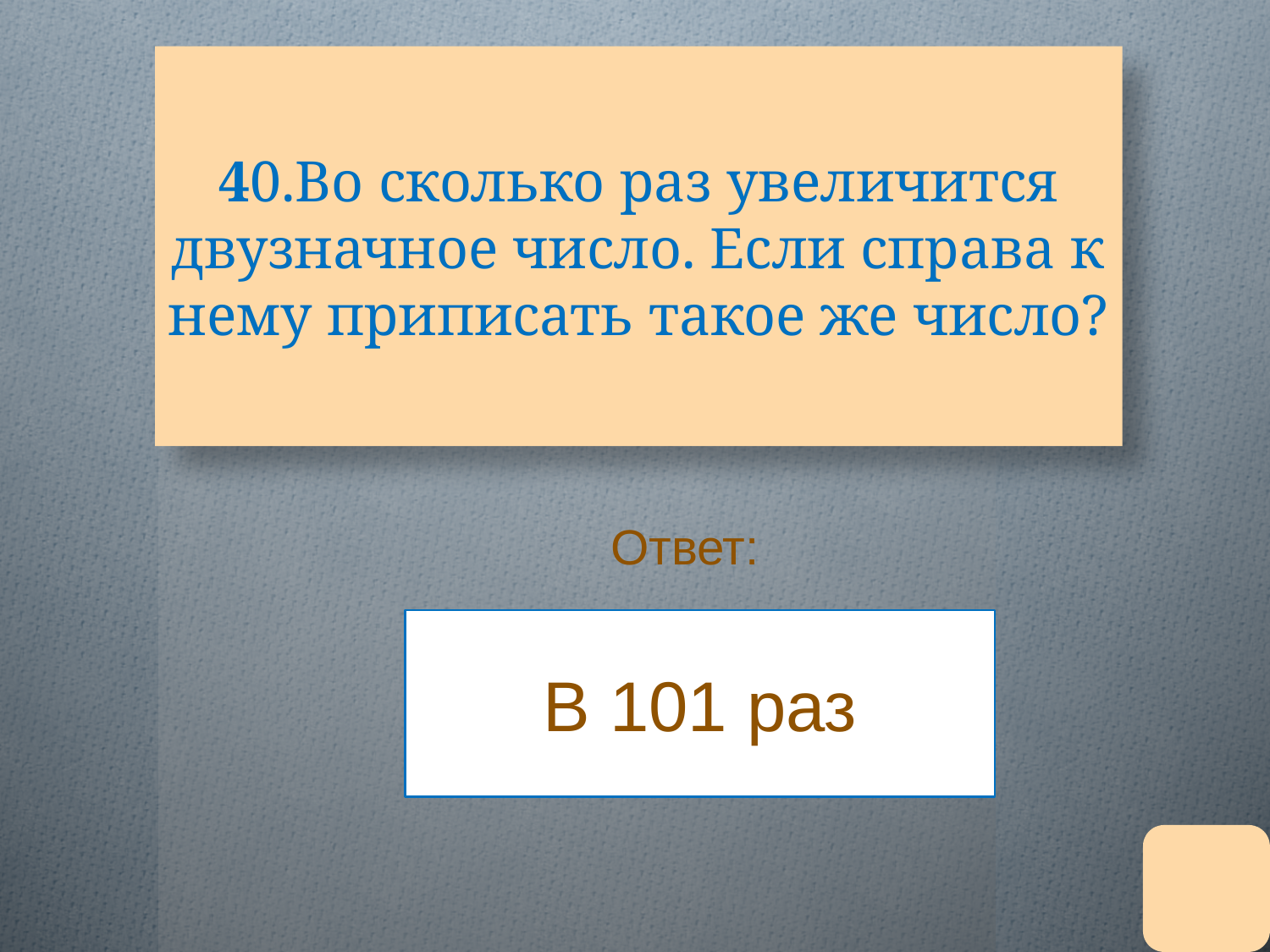

# 40.Во сколько раз увеличится двузначное число. Если справа к нему приписать такое же число?
Ответ:
В 101 раз